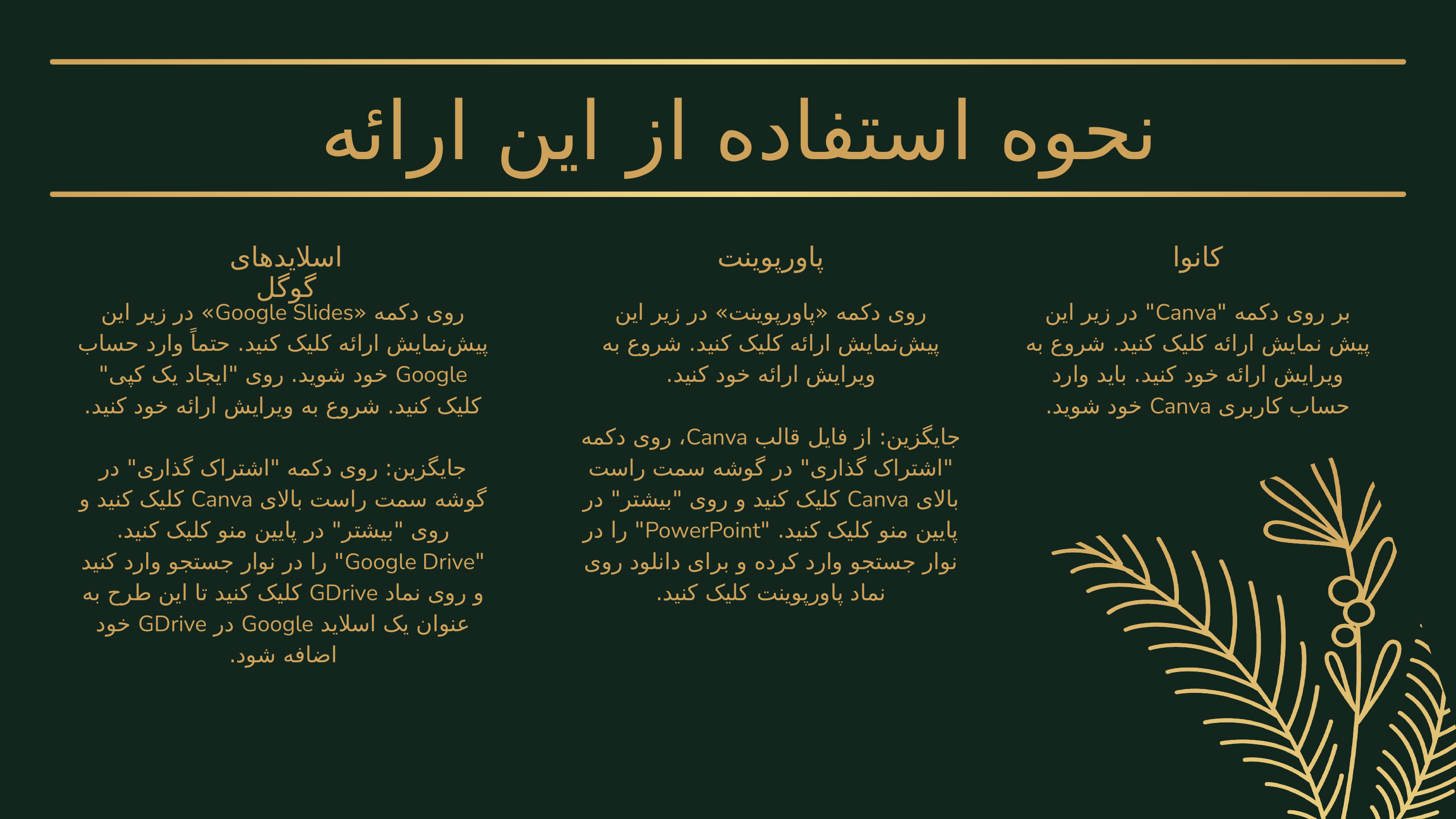

نحوه استفاده از این ارائه

اسلایدهای گوگل
پاورپوینت
کانوا
روی دکمه «Google Slides» در زیر این پیش‌نمایش ارائه کلیک کنید. حتماً وارد حساب Google خود شوید. روی "ایجاد یک کپی" کلیک کنید. شروع به ویرایش ارائه خود کنید.

جایگزین: روی دکمه "اشتراک گذاری" در گوشه سمت راست بالای Canva کلیک کنید و روی "بیشتر" در پایین منو کلیک کنید. "Google Drive" را در نوار جستجو وارد کنید و روی نماد GDrive کلیک کنید تا این طرح به عنوان یک اسلاید Google در GDrive خود اضافه شود.
روی دکمه «پاورپوینت» در زیر این پیش‌نمایش ارائه کلیک کنید. شروع به ویرایش ارائه خود کنید.

جایگزین: از فایل قالب Canva، روی دکمه "اشتراک گذاری" در گوشه سمت راست بالای Canva کلیک کنید و روی "بیشتر" در پایین منو کلیک کنید. "PowerPoint" را در نوار جستجو وارد کرده و برای دانلود روی نماد پاورپوینت کلیک کنید.
بر روی دکمه "Canva" در زیر این پیش نمایش ارائه کلیک کنید. شروع به ویرایش ارائه خود کنید. باید وارد حساب کاربری Canva خود شوید.